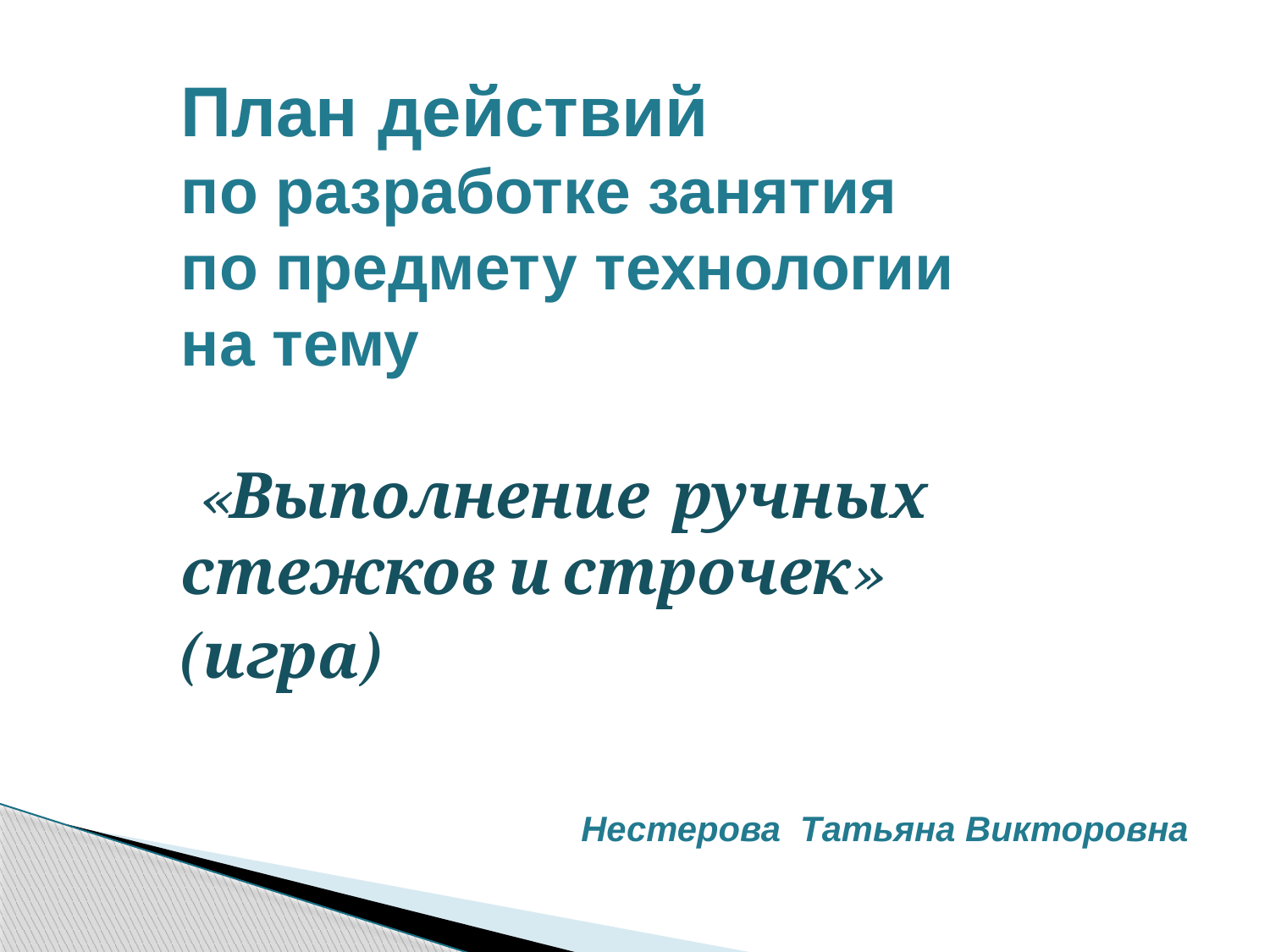

План действий
по разработке занятия   по предмету технологии на тему

 «Выполнение  ручных стежков и строчек» (игра)
Нестерова  Татьяна Викторовна